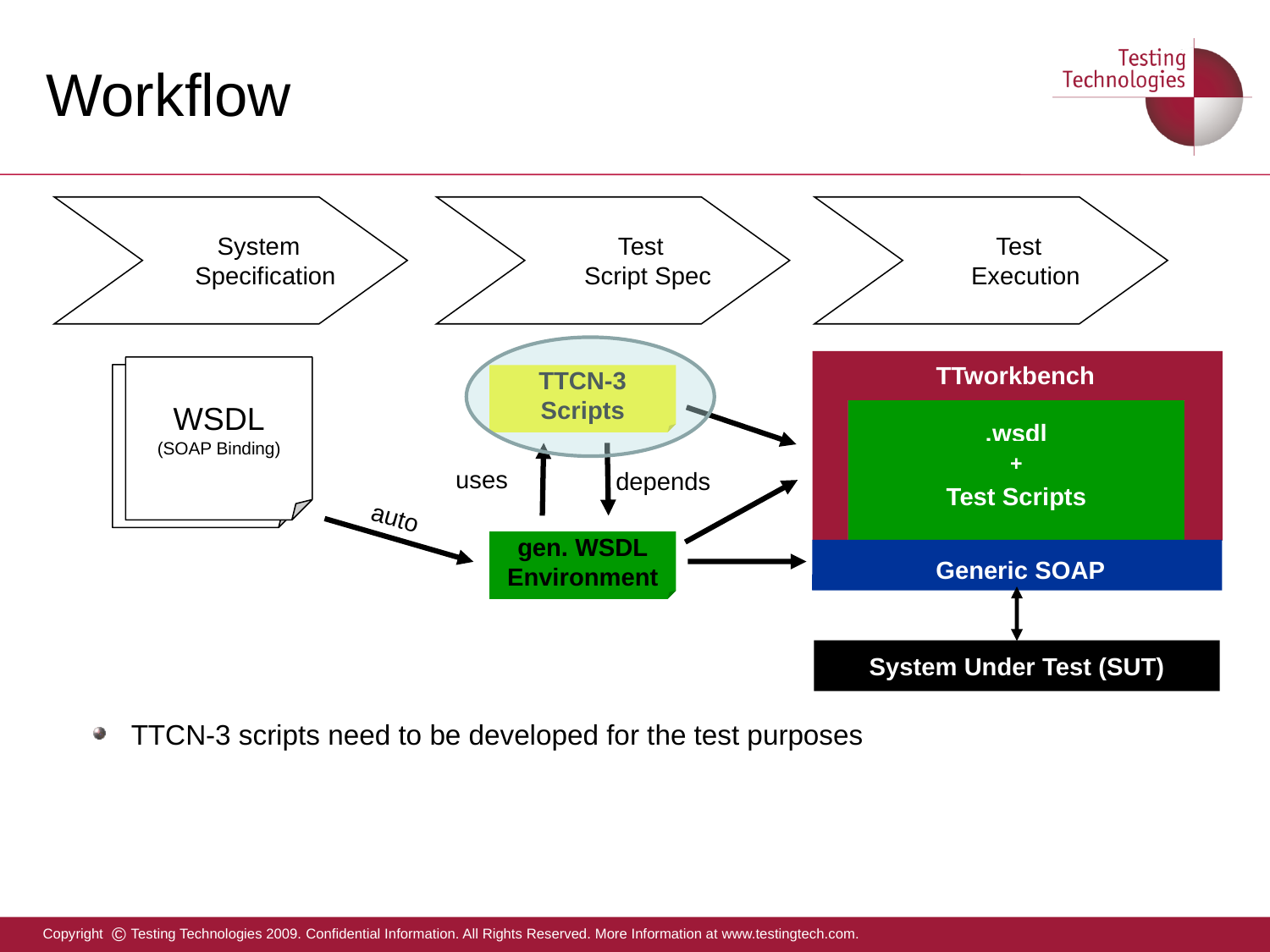

# Workflow
         System
          Specification
         Test
          Script Spec
         Test
          Execution

TTworkbench

.wsdl
+

Test Scripts
WSDL
(SOAP Binding)
WSDL
(SOAP Binding)
TTCN-3
Scripts

uses

depends

auto

gen. WSDL
Environment

 Generic SOAP

System Under Test (SUT)
TTCN-3 scripts need to be developed for the test purposes